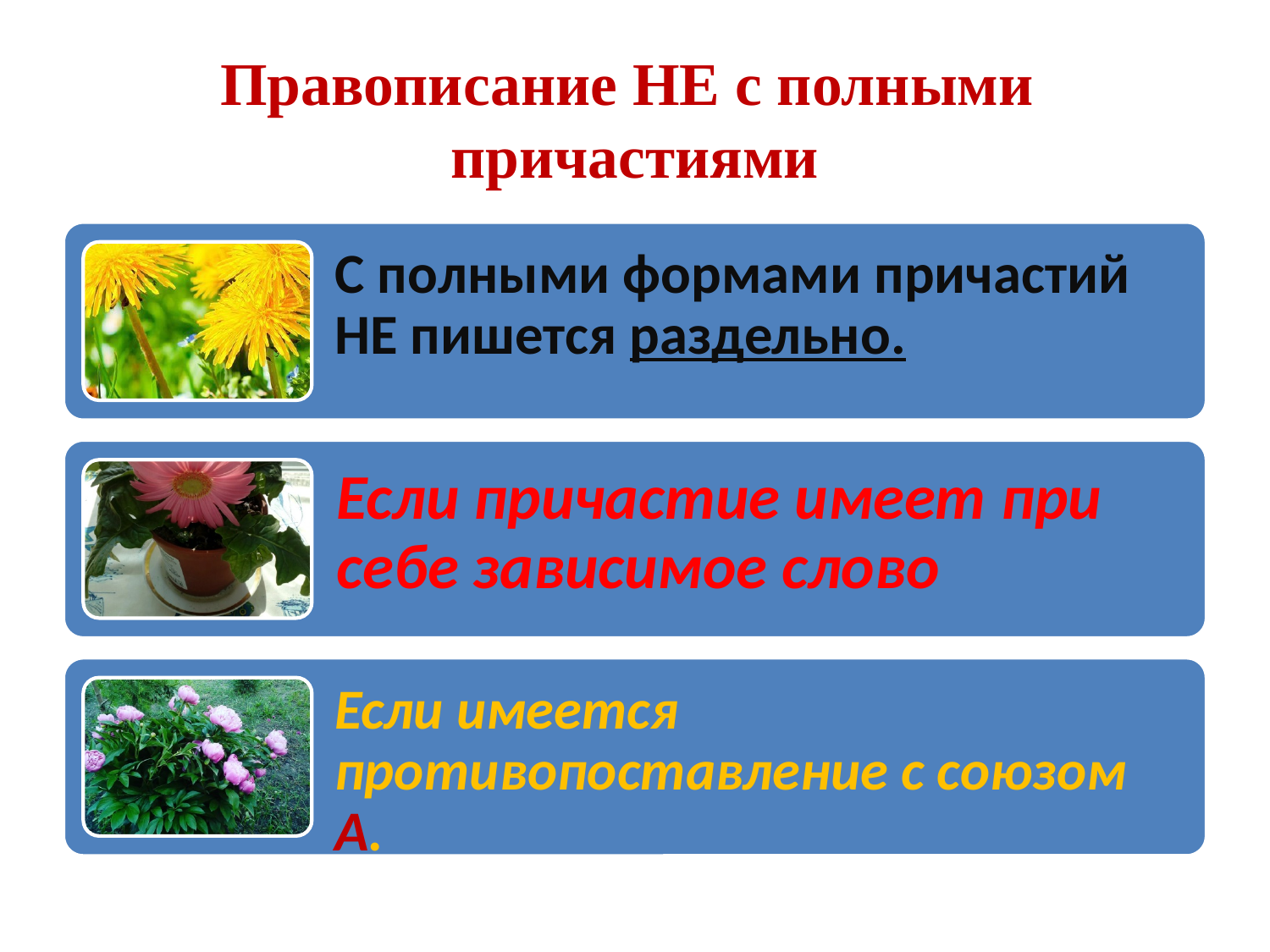

# Правописание НЕ с полными  причастиями
С полными формами причастий НЕ пишется раздельно.

Если причастие имеет при себе зависимое слово

Если имеется противопоставление с союзом А.